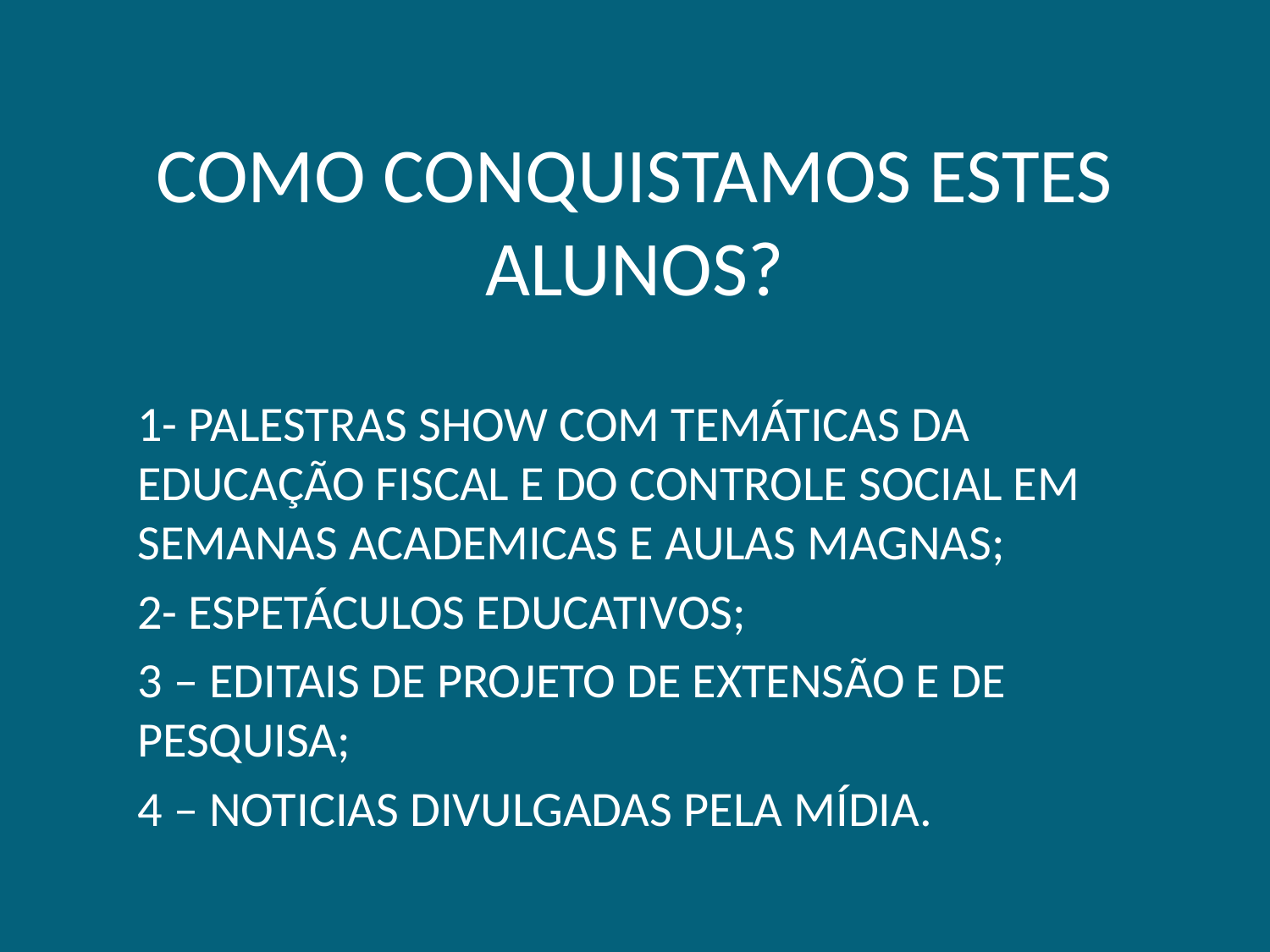

# COMO CONQUISTAMOS ESTES ALUNOS?
1- PALESTRAS SHOW COM TEMÁTICAS DA EDUCAÇÃO FISCAL E DO CONTROLE SOCIAL EM SEMANAS ACADEMICAS E AULAS MAGNAS;
2- ESPETÁCULOS EDUCATIVOS;
3 – EDITAIS DE PROJETO DE EXTENSÃO E DE PESQUISA;
4 – NOTICIAS DIVULGADAS PELA MÍDIA.